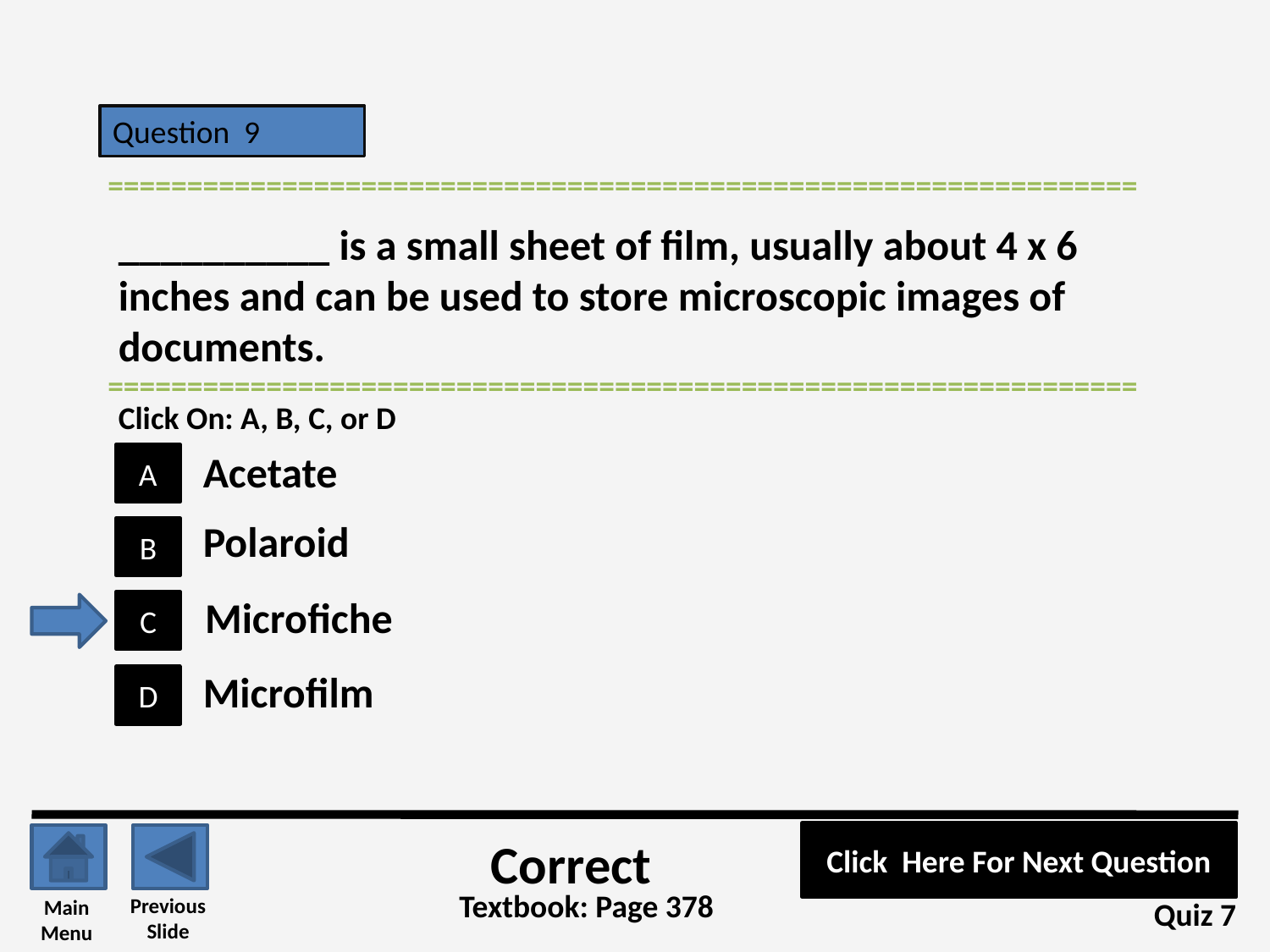

Question  9
=================================================================
__________ is a small sheet of film, usually about 4 x 6 inches and can be used to store microscopic images of documents.
=================================================================
Click On: A, B, C, or D

Acetate
A

Polaroid
B

Microfiche
C

Microfilm
D
Click  Here For Next Question

Correct
Textbook: Page 378
Previous
Slide
Main
Menu
Quiz 7